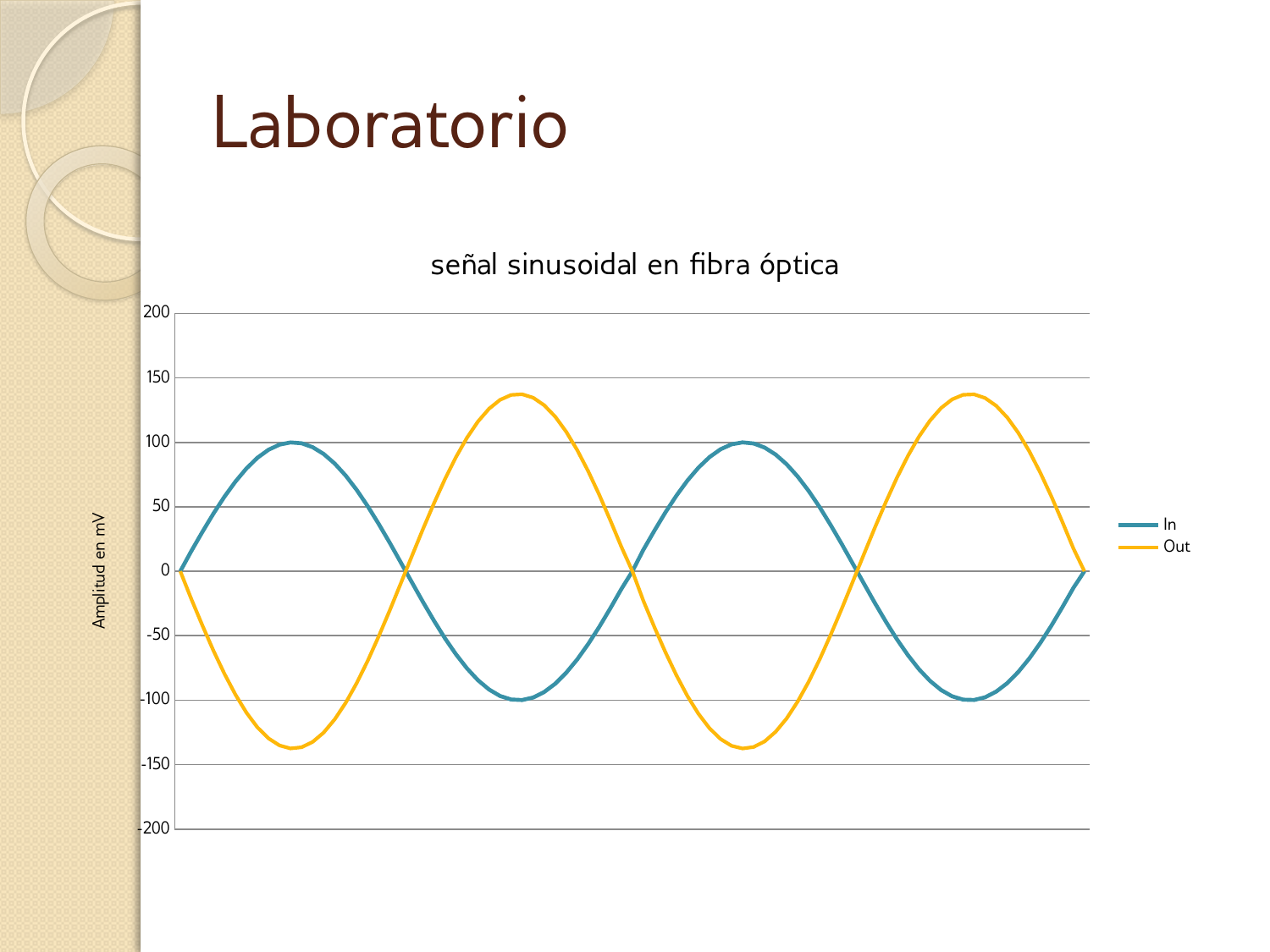

# Laboratorio

### Chart: señal sinusoidal en fibra óptica

| Category |  |  |
|---|---|---|